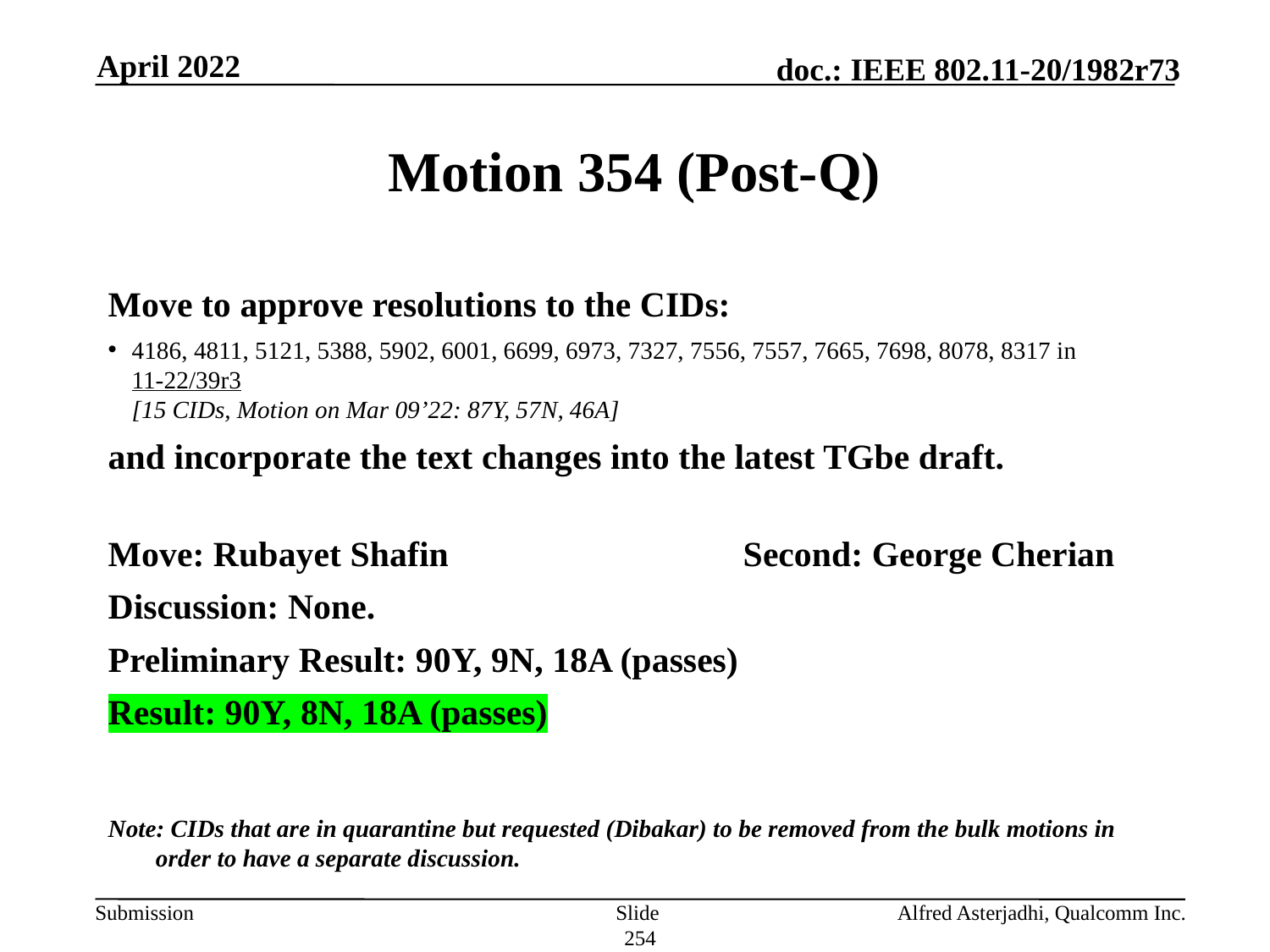

April 2022
# Motion 354 (Post-Q)
Move to approve resolutions to the CIDs:
4186, 4811, 5121, 5388, 5902, 6001, 6699, 6973, 7327, 7556, 7557, 7665, 7698, 8078, 8317 in 11-22/39r3 								[15 CIDs, Motion on Mar 09’22: 87Y, 57N, 46A]
and incorporate the text changes into the latest TGbe draft.

Move: Rubayet Shafin			Second: George Cherian
Discussion: None.
Preliminary Result: 90Y, 9N, 18A (passes)
Result: 90Y, 8N, 18A (passes)

Note: CIDs that are in quarantine but requested (Dibakar) to be removed from the bulk motions in order to have a separate discussion.

Slide 254
Alfred Asterjadhi, Qualcomm Inc.